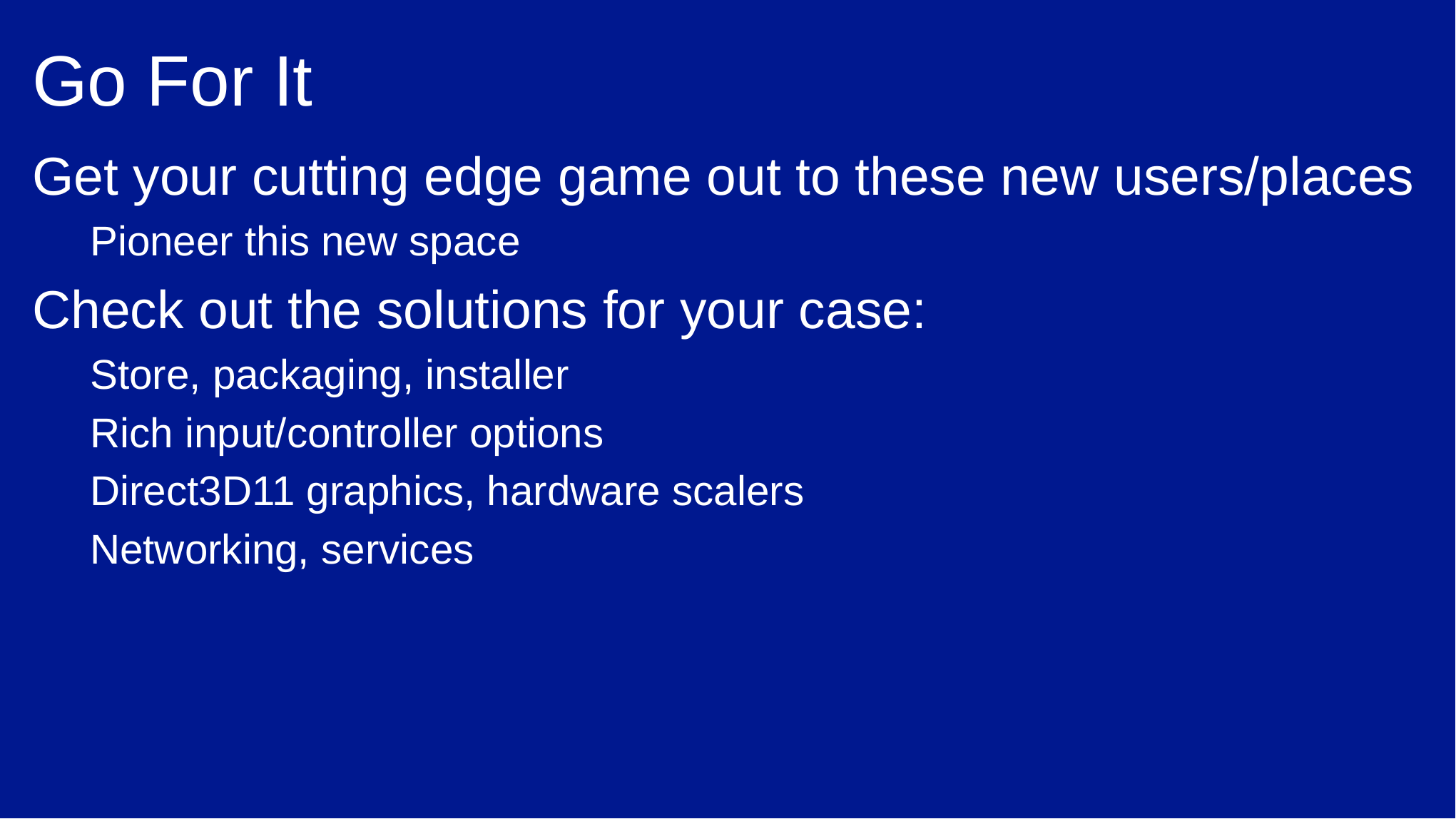

# Go For It
Get your cutting edge game out to these new users/places
     Pioneer this new space
Check out the solutions for your case:
     Store, packaging, installer
     Rich input/controller options
     Direct3D11 graphics, hardware scalers
     Networking, services